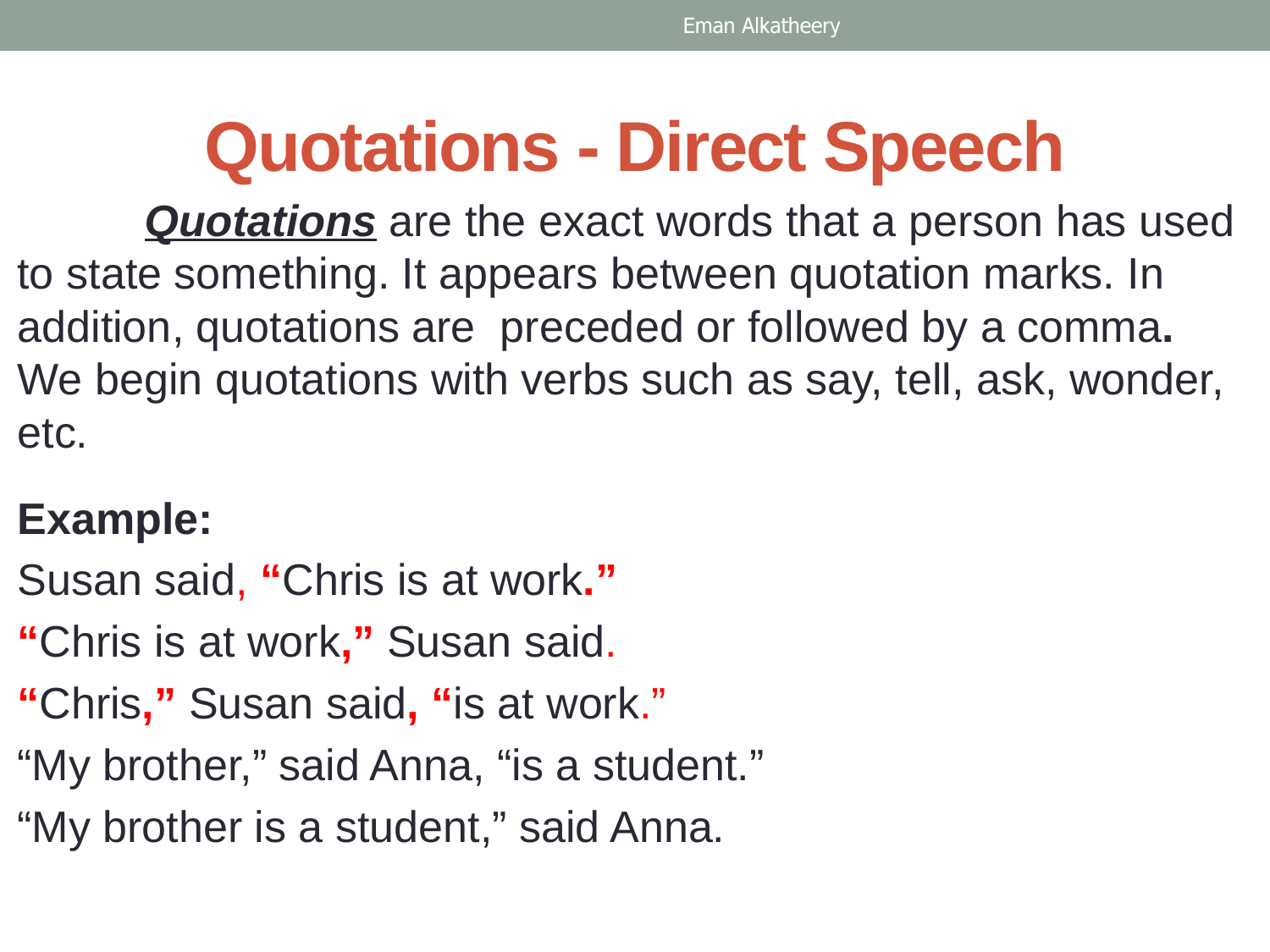

Eman Alkatheery
# Quotations - Direct Speech
	Quotations are the exact words that a person has used to state something. It appears between quotation marks. In addition, quotations are  preceded or followed by a comma. We begin quotations with verbs such as say, tell, ask, wonder, etc.

Example:
Susan said, “Chris is at work.”
“Chris is at work,” Susan said.
“Chris,” Susan said, “is at work.”
“My brother,” said Anna, “is a student.”
“My brother is a student,” said Anna.